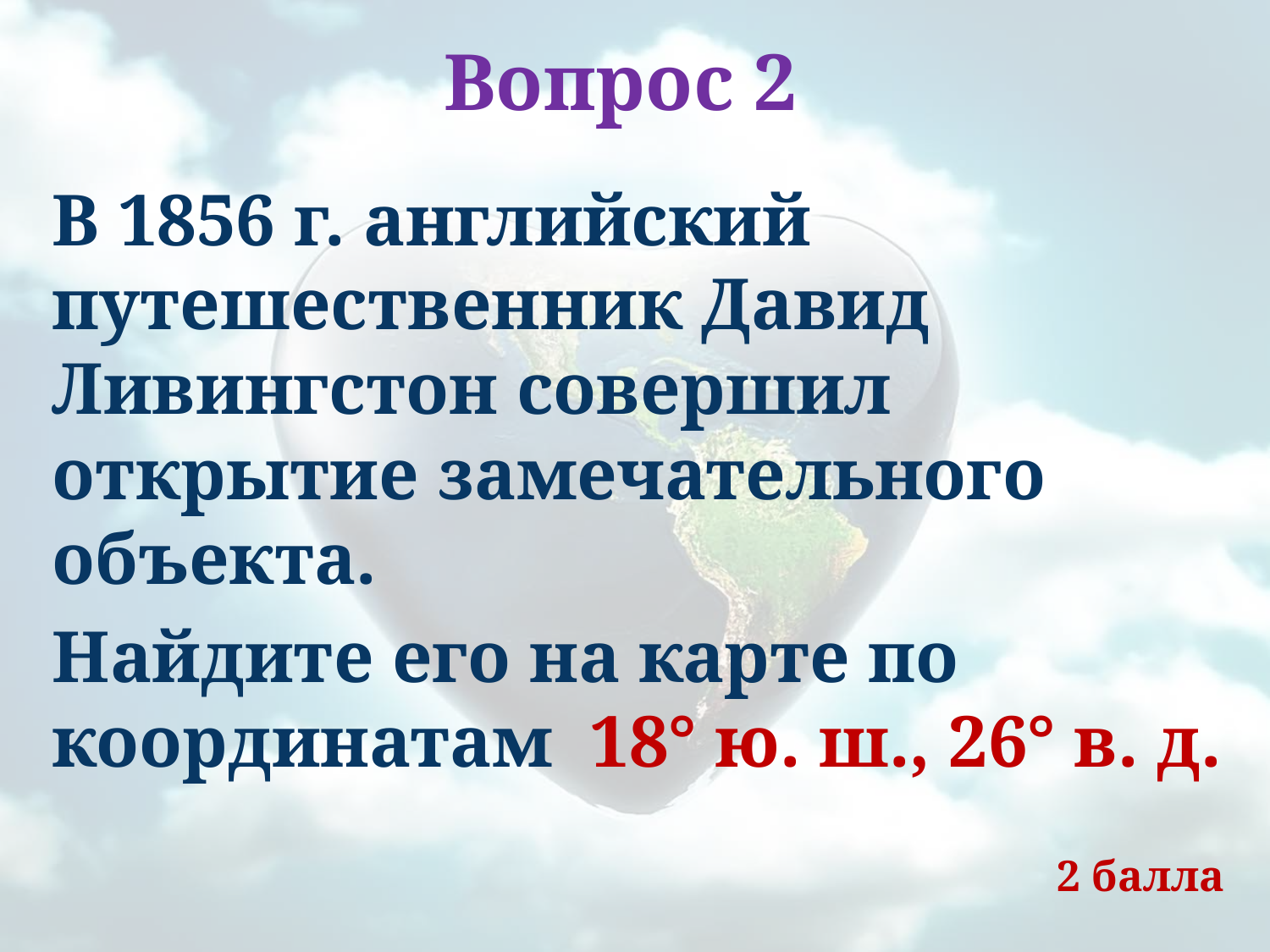

# Вопрос 2
В 1856 г. английский путешественник Давид Ливингстон совершил открытие замечательного объекта.
Найдите его на карте по координатам  18° ю. ш., 26° в. д.
2 балла